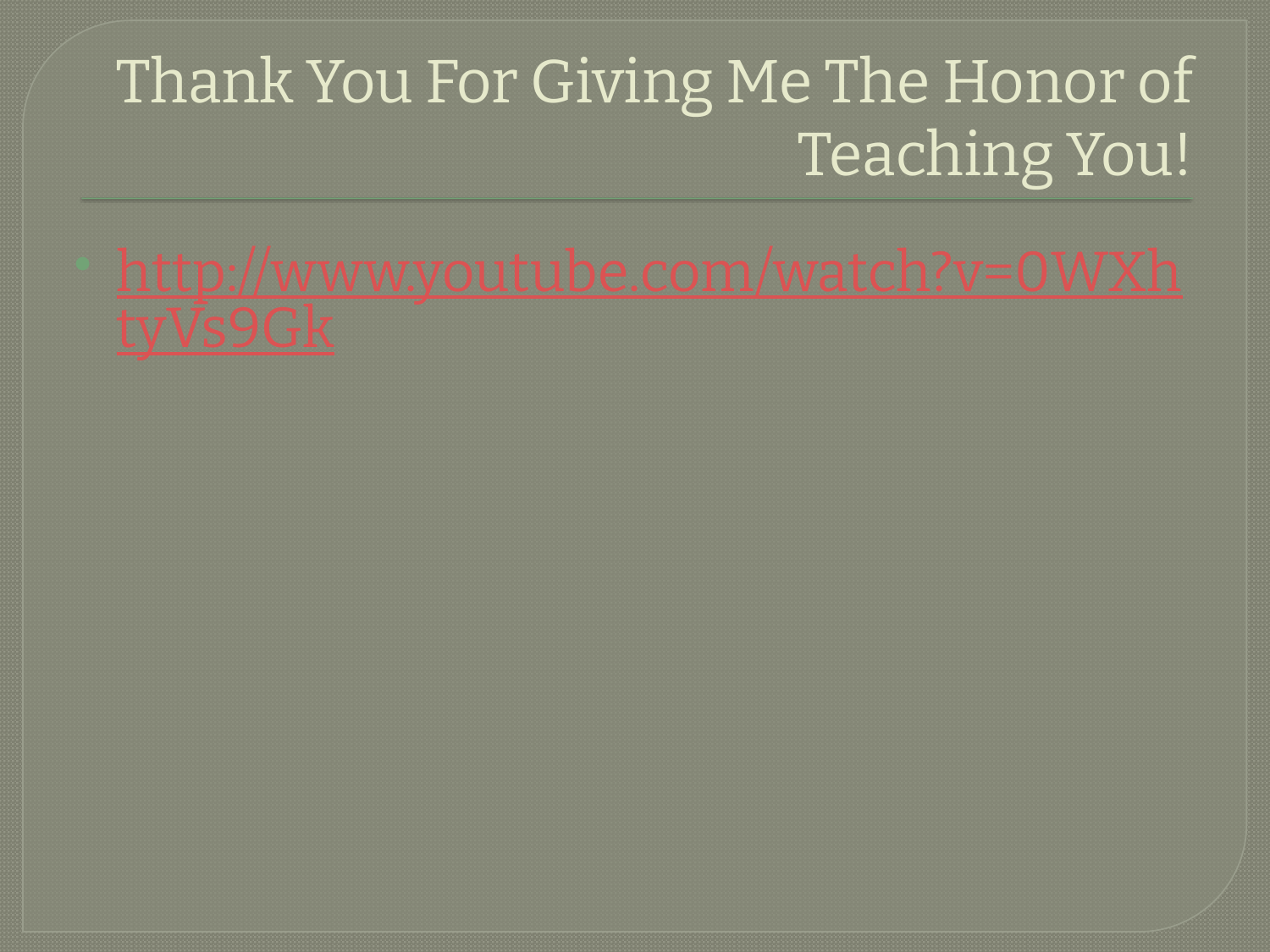

# Thank You For Giving Me The Honor of Teaching You!
http://www.youtube.com/watch?v=0WXhtyVs9Gk